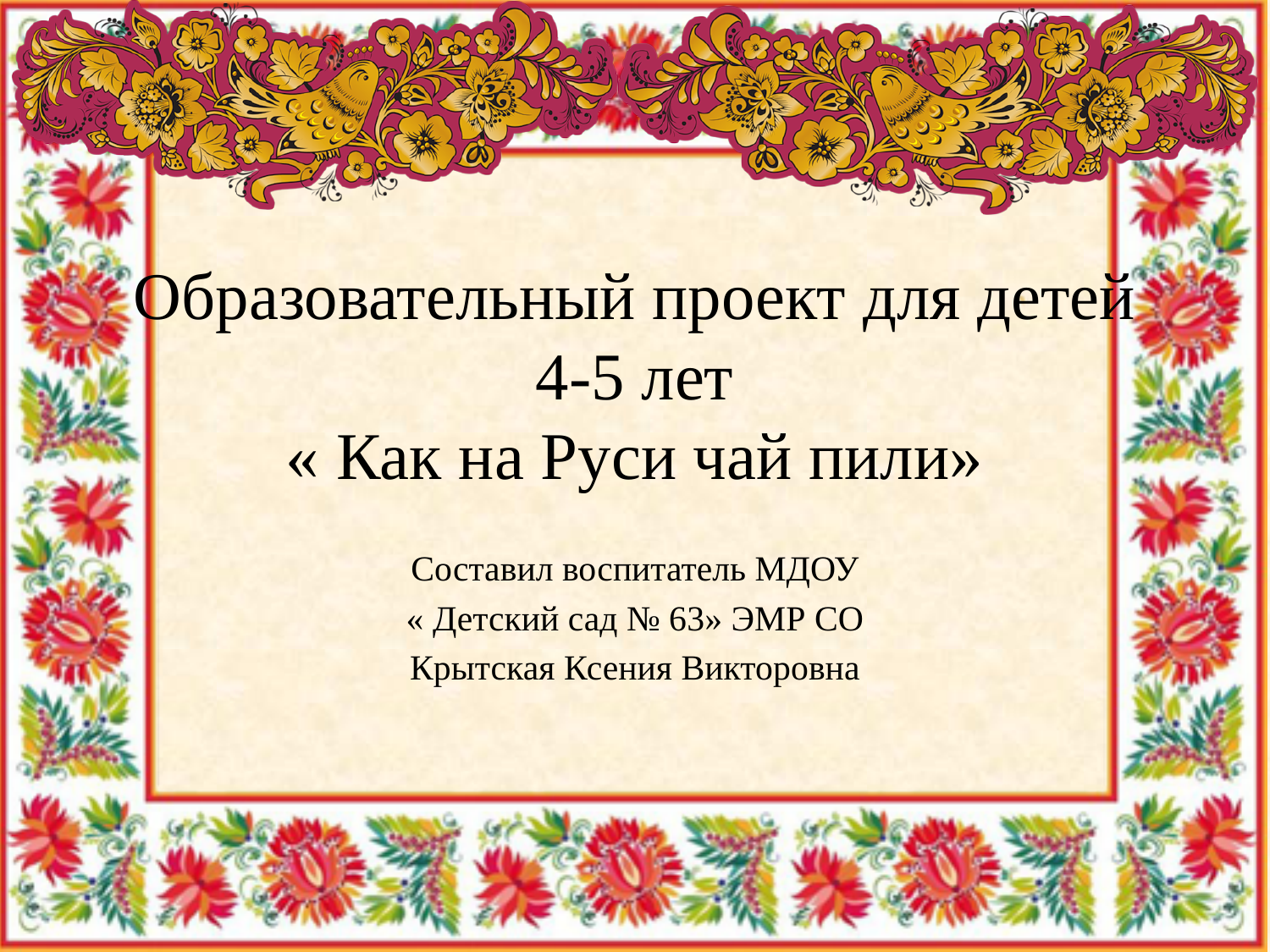

# Образовательный проект для детей 4-5 лет « Как на Руси чай пили»
Составил воспитатель МДОУ
 « Детский сад № 63» ЭМР СО
Крытская Ксения Викторовна